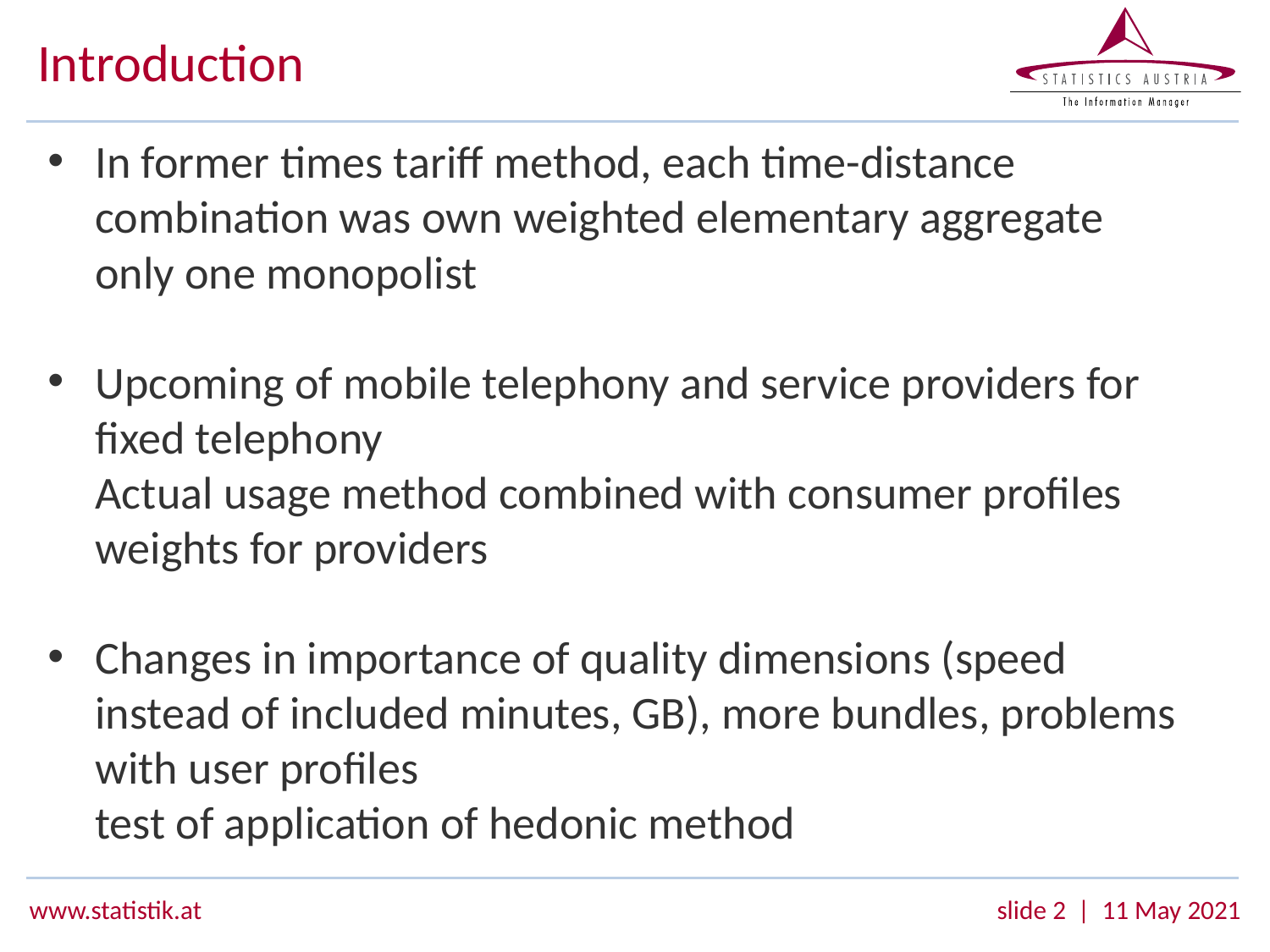

# Introduction
In former times tariff method, each time-distance combination was own weighted elementary aggregate
only one monopolist
Upcoming of mobile telephony and service providers for fixed telephony
Actual usage method combined with consumer profiles
weights for providers
Changes in importance of quality dimensions (speed instead of included minutes, GB), more bundles, problems with user profiles
test of application of hedonic method